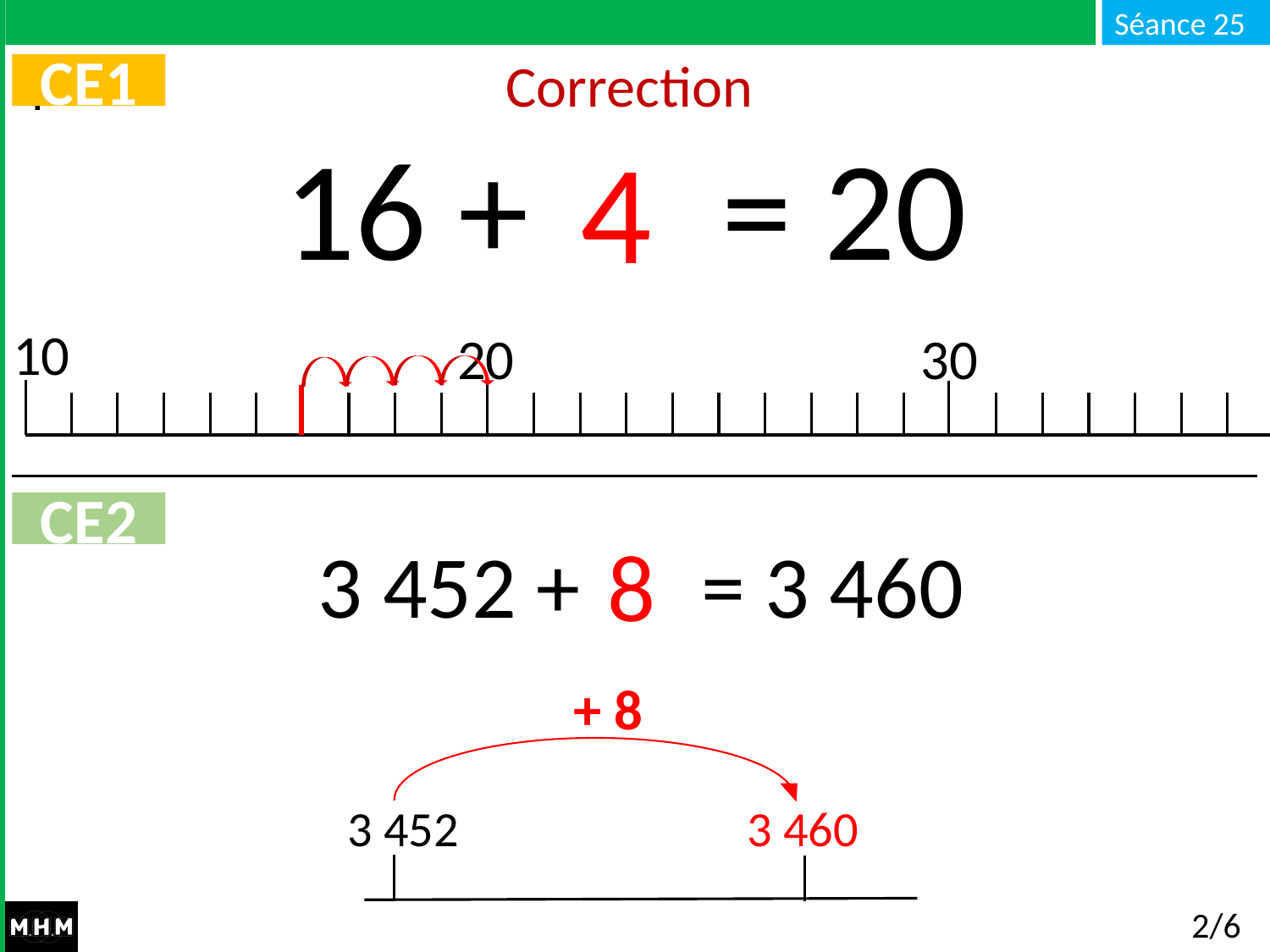

# Correction
CE1
 16 + …  = 20
4
10
30
20

CE2
8
3 452 + …  = 3 460
+ 8

3 452
3 460
2/6